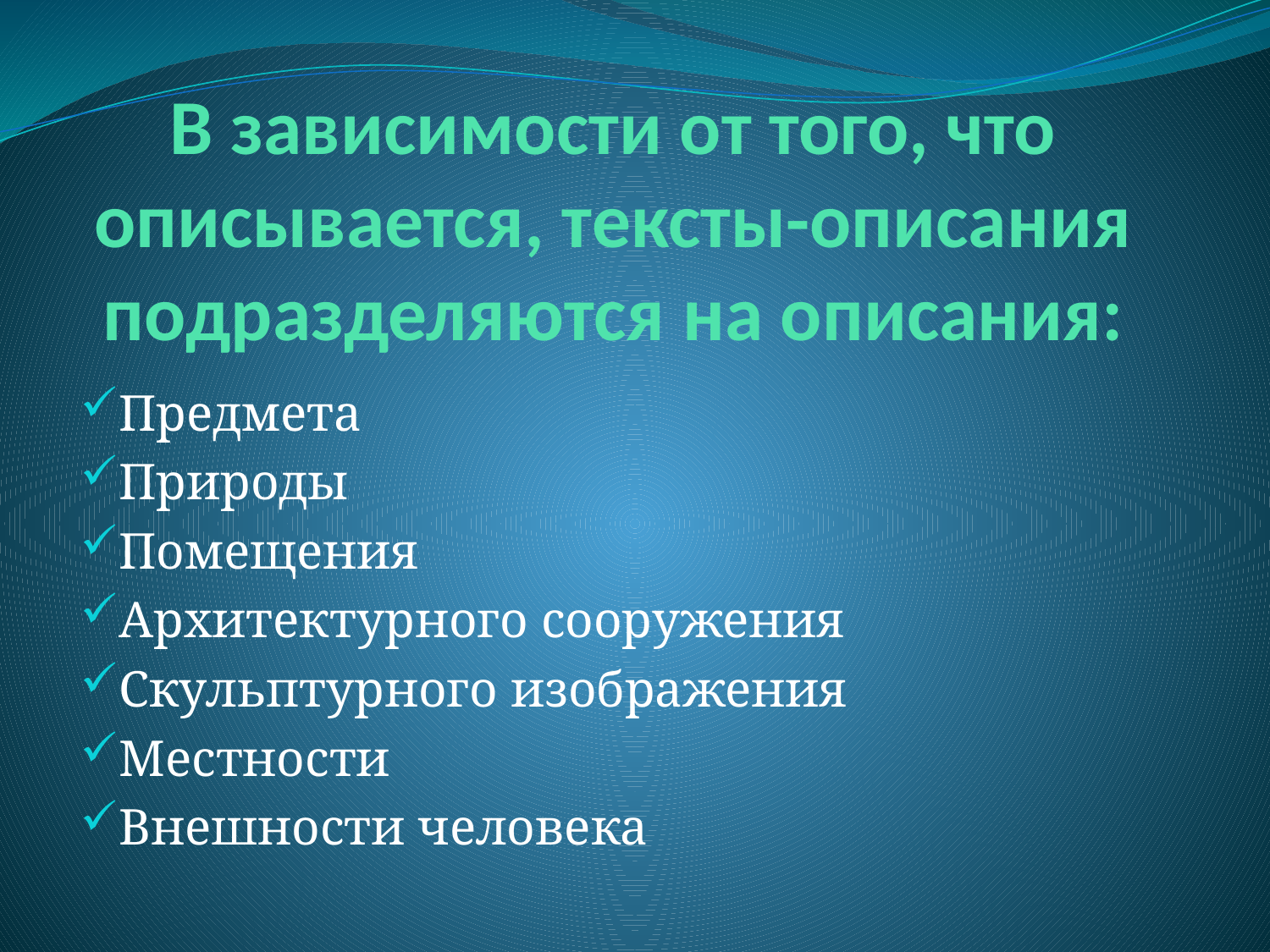

# В зависимости от того, что описывается, тексты-описания подразделяются на описания:
Предмета
Природы
Помещения
Архитектурного сооружения
Скульптурного изображения
Местности
Внешности человека